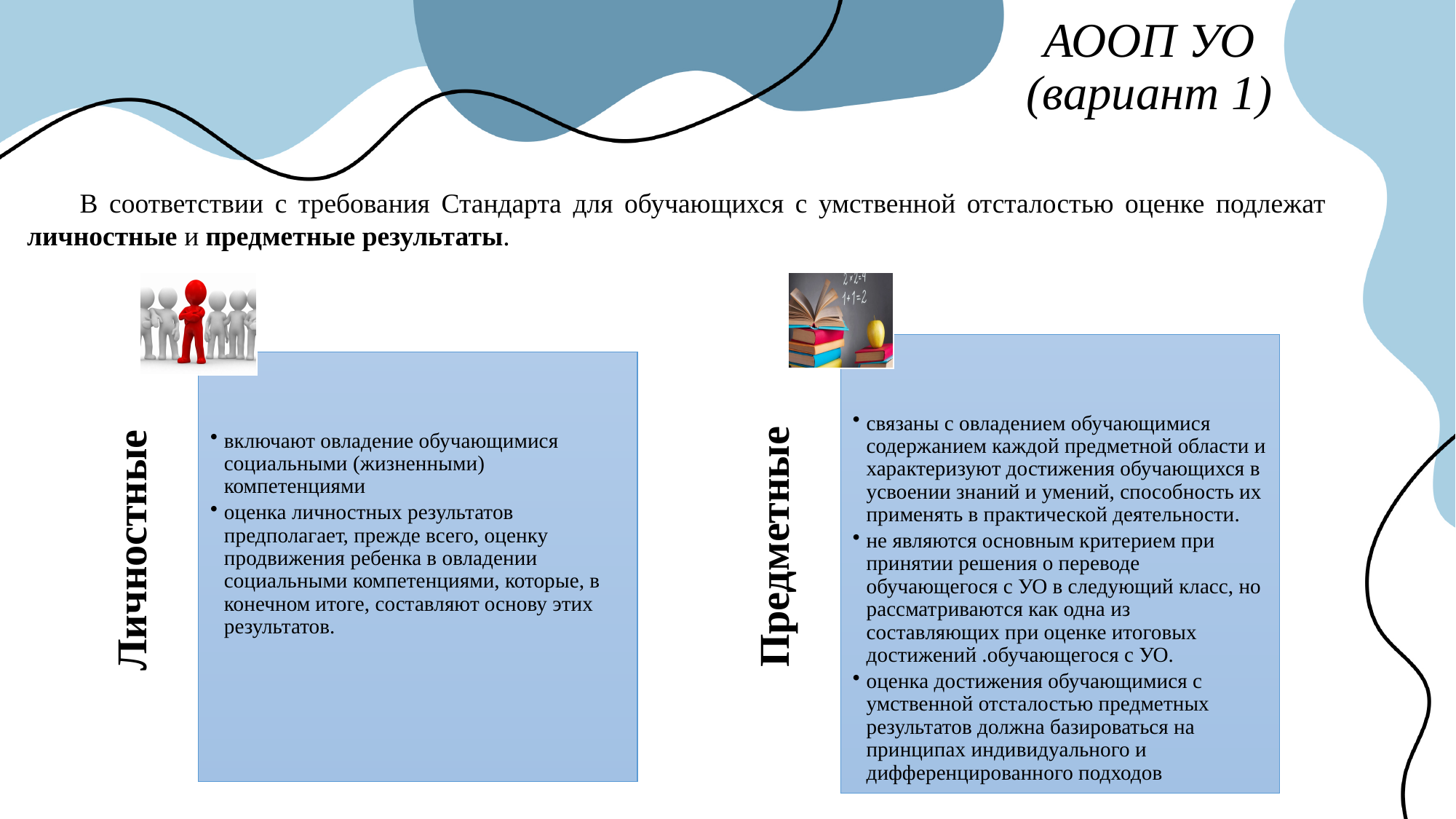

АООП УО
(вариант 1)
В соответствии с требования Стандарта для обучающихся с умственной отсталостью оценке подлежат личностные и предметные результаты.
Личностные
включают овладение обучающимися социальными (жизненными) компетенциями
оценка личностных результатов предполагает, прежде всего, оценку продвижения ребенка в овладении социальными компетенциями, которые, в конечном итоге, составляют основу этих результатов.

Предметные
связаны с овладением обучающимися содержанием каждой предметной области и характеризуют достижения обучающихся в усвоении знаний и умений, способность их применять в практической деятельности.
не являются основным критерием при принятии решения о переводе обучающегося с УО в следующий класс, но рассматриваются как одна из составляющих при оценке итоговых достижений .обучающегося с УО.
оценка достижения обучающимися с умственной отсталостью предметных результатов должна базироваться на принципах индивидуального и дифференцированного подходов